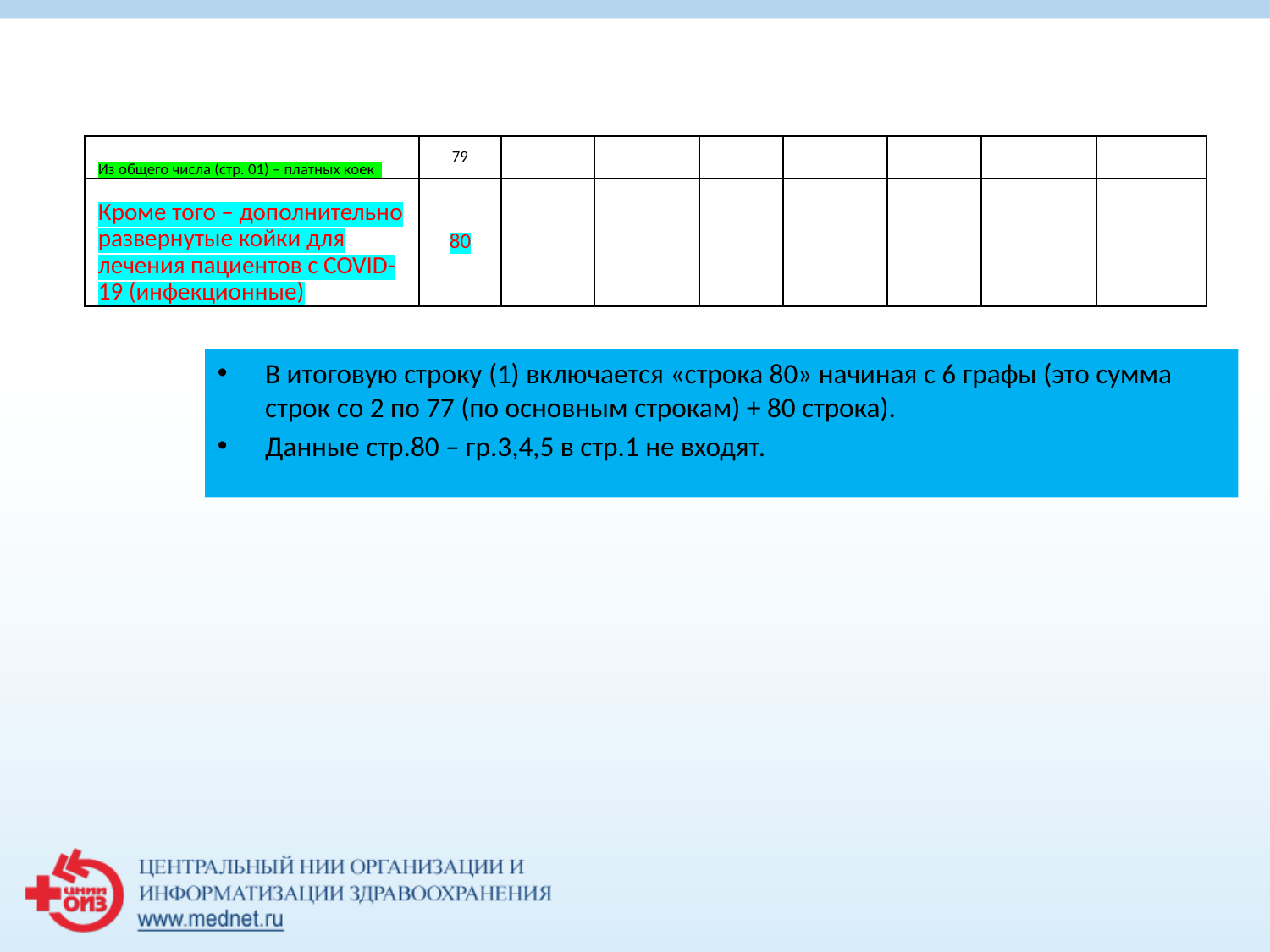

| Из общего числа (стр. 01) – платных коек | 79 |  |  |  |  |  |  |  |
| --- | --- | --- | --- | --- | --- | --- | --- | --- |
| Кроме того – дополнительно развернутые койки для лечения пациентов с COVID- 19 (инфекционные) | 80 |  |  |  |  |  |  |  |
В итоговую строку (1) включается «строка 80» начиная с 6 графы (это сумма строк со 2 по 77 (по основным строкам) + 80 строка).
Данные стр.80 – гр.3,4,5 в стр.1 не входят.